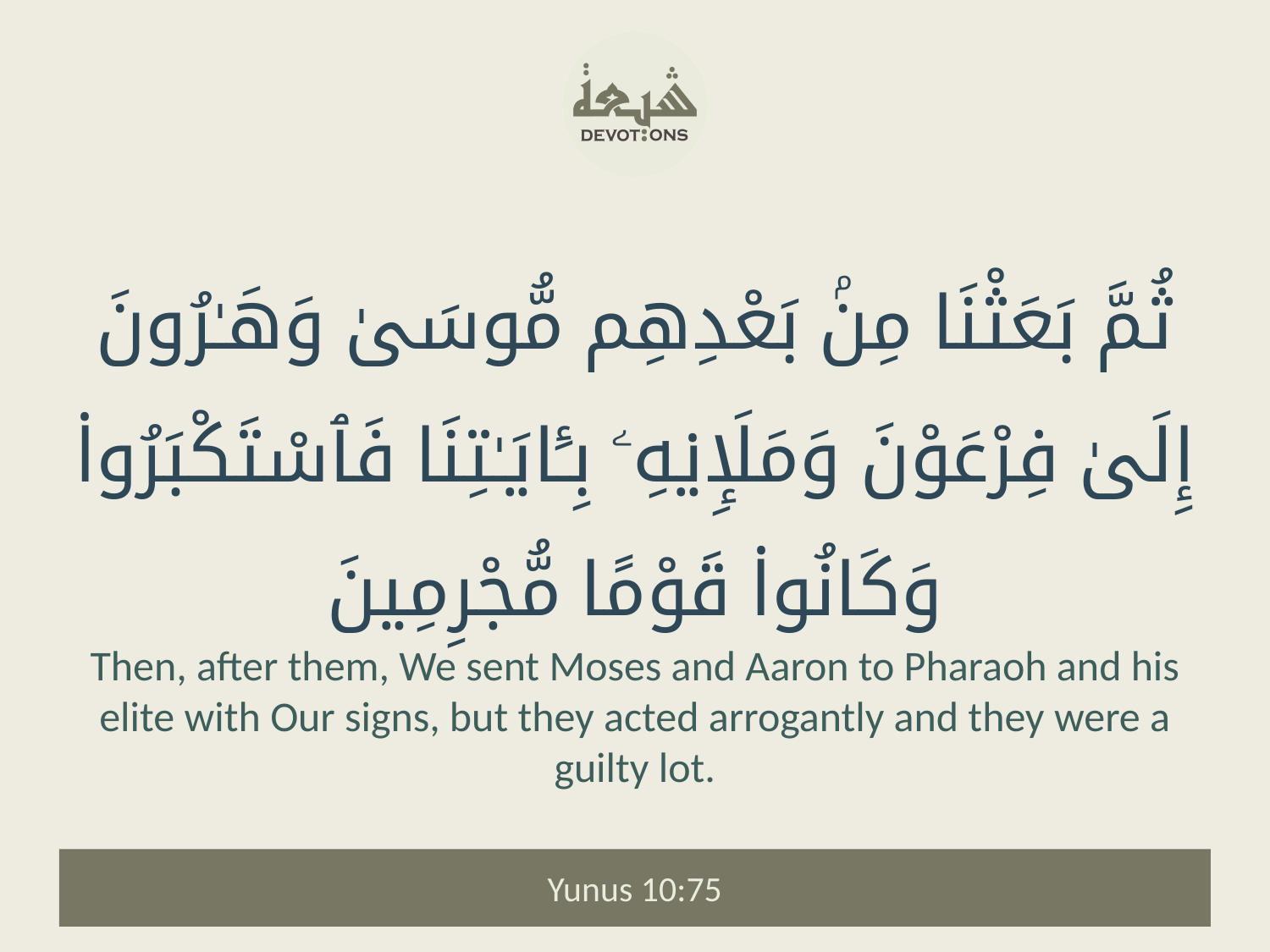

ثُمَّ بَعَثْنَا مِنۢ بَعْدِهِم مُّوسَىٰ وَهَـٰرُونَ إِلَىٰ فِرْعَوْنَ وَمَلَإِي۟هِۦ بِـَٔايَـٰتِنَا فَٱسْتَكْبَرُوا۟ وَكَانُوا۟ قَوْمًا مُّجْرِمِينَ
Then, after them, We sent Moses and Aaron to Pharaoh and his elite with Our signs, but they acted arrogantly and they were a guilty lot.
Yunus 10:75